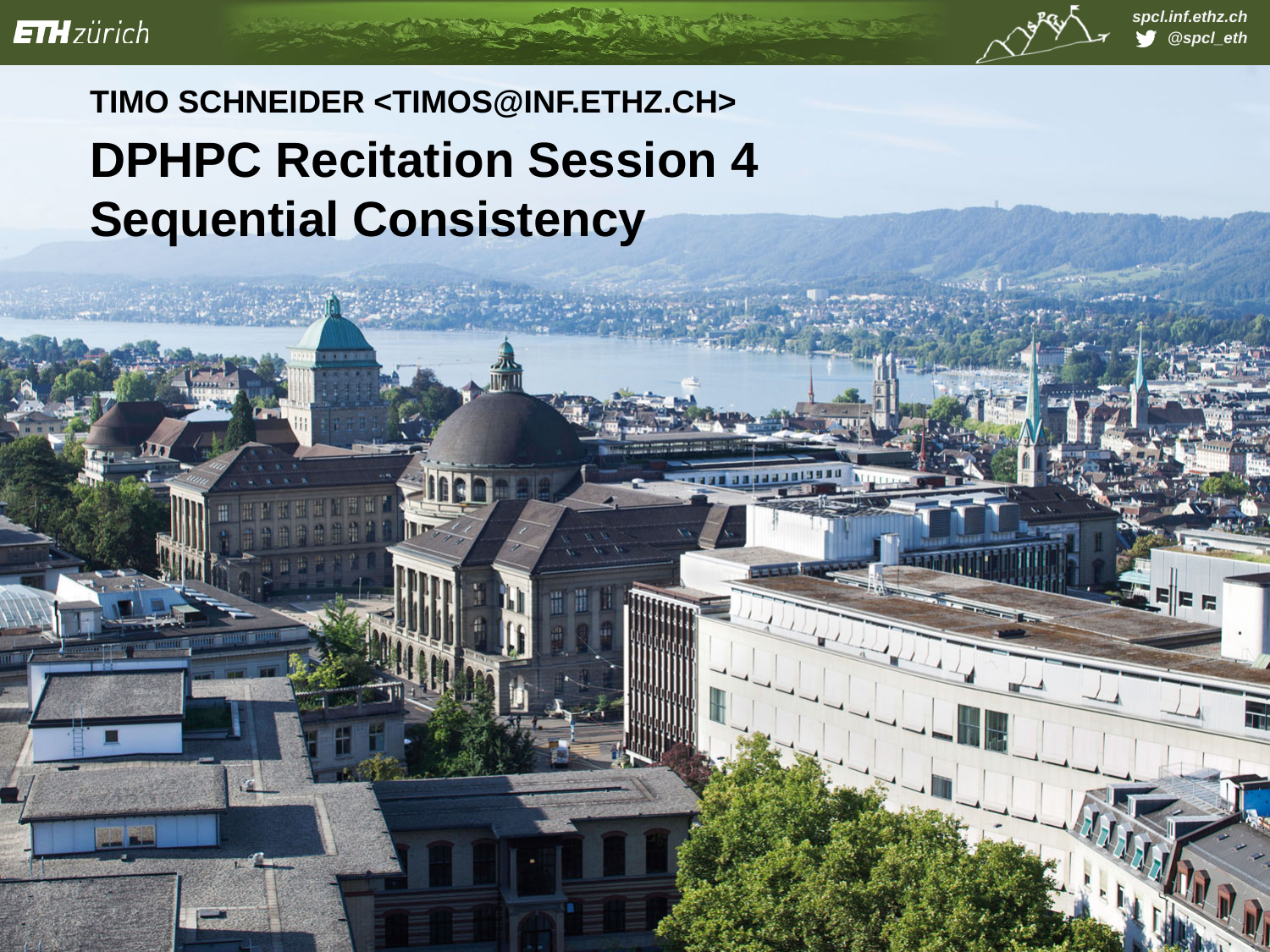

Timo Schneider <timos@inf.ethz.ch>
# DPHPC Recitation Session 4 Sequential Consistency